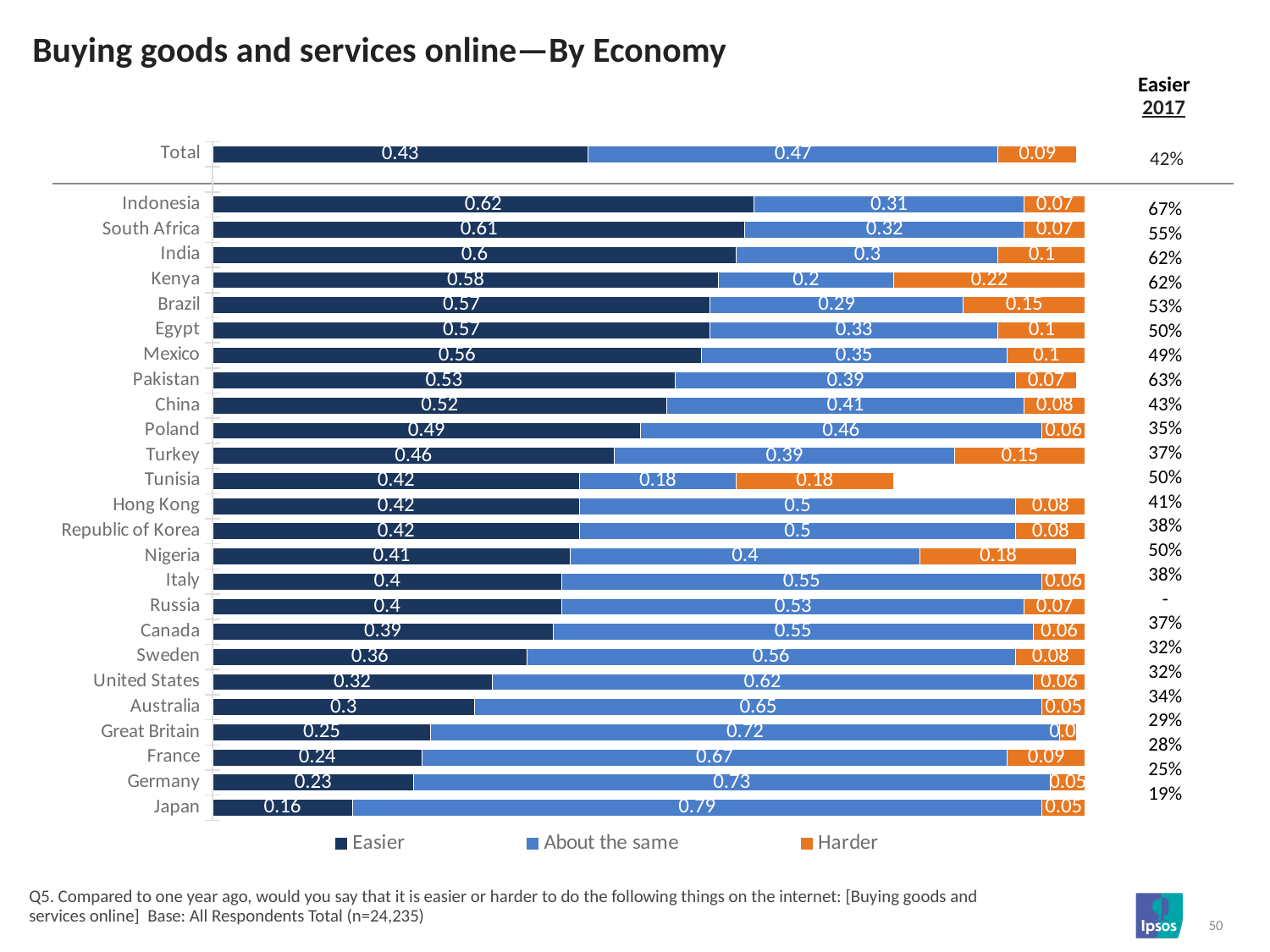

# Buying goods and services online—By Economy
| Easier |
| --- |
| 2017 |

### Chart

| Category | Easier | About the same | Harder |
|---|---|---|---|
| Total | 0.43 | 0.47 | 0.09 |
|  | None | None | None |
| Indonesia | 0.62 | 0.31 | 0.07 |
| South Africa | 0.61 | 0.32 | 0.07 |
| India | 0.6 | 0.3 | 0.1 |
| Kenya | 0.58 | 0.2 | 0.22 |
| Brazil | 0.57 | 0.29 | 0.15 |
| Egypt | 0.57 | 0.33 | 0.1 |
| Mexico | 0.56 | 0.35 | 0.1 |
| Pakistan | 0.53 | 0.39 | 0.07 |
| China | 0.52 | 0.41 | 0.08 |
| Poland | 0.49 | 0.46 | 0.06 |
| Turkey | 0.46 | 0.39 | 0.15 |
| Tunisia | 0.42 | 0.18 | 0.18 |
| Hong Kong | 0.42 | 0.5 | 0.08 |
| Republic of Korea | 0.42 | 0.5 | 0.08 |
| Nigeria | 0.41 | 0.4 | 0.18 |
| Italy | 0.4 | 0.55 | 0.06 |
| Russia | 0.4 | 0.53 | 0.07 |
| Canada | 0.39 | 0.55 | 0.06 |
| Sweden | 0.36 | 0.56 | 0.08 |
| United States | 0.32 | 0.62 | 0.06 |
| Australia | 0.3 | 0.65 | 0.05 |
| Great Britain | 0.25 | 0.72 | 0.02 |
| France | 0.24 | 0.67 | 0.09 |
| Germany | 0.23 | 0.73 | 0.05 |
| Japan | 0.16 | 0.79 | 0.05 |
42%
| 67% |
| --- |
| 55% |
| 62% |
| 62% |
| 53% |
| 50% |
| 49% |
| 63% |
| 43% |
| 35% |
| 37% |
| 50% |
| 41% |
| 38% |
| 50% |
| 38% |
| - |
| 37% |
| 32% |
| 32% |
| 34% |
| 29% |
| 28% |
| 25% |
| 19% |
Q5. Compared to one year ago, would you say that it is easier or harder to do the following things on the internet: [Buying goods and services online]  Base: All Respondents Total (n=24,235)